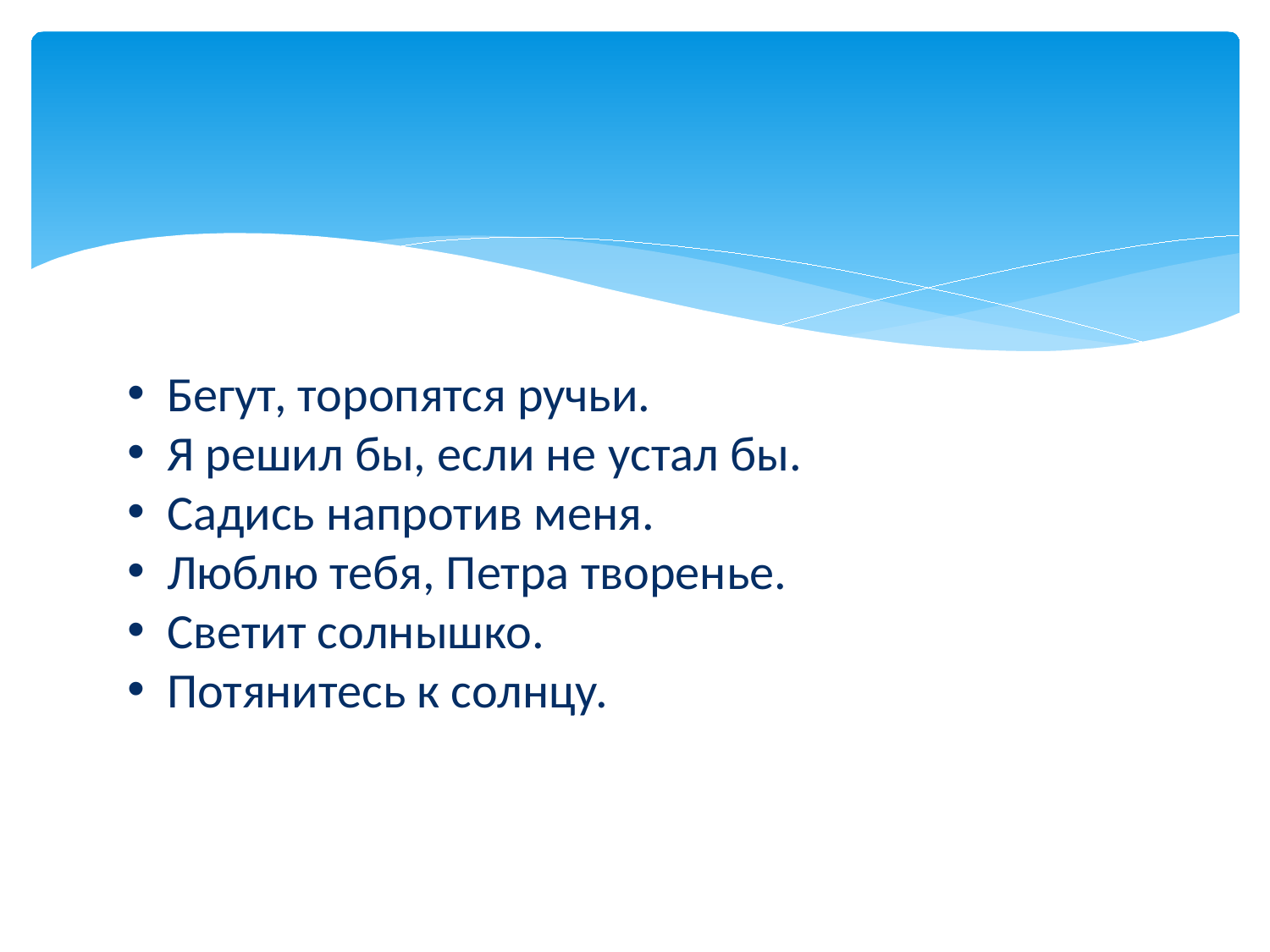

Бегут, торопятся ручьи.
Я решил бы, если не устал бы.
Садись напротив меня.
Люблю тебя, Петра творенье.
Светит солнышко.
Потянитесь к солнцу.